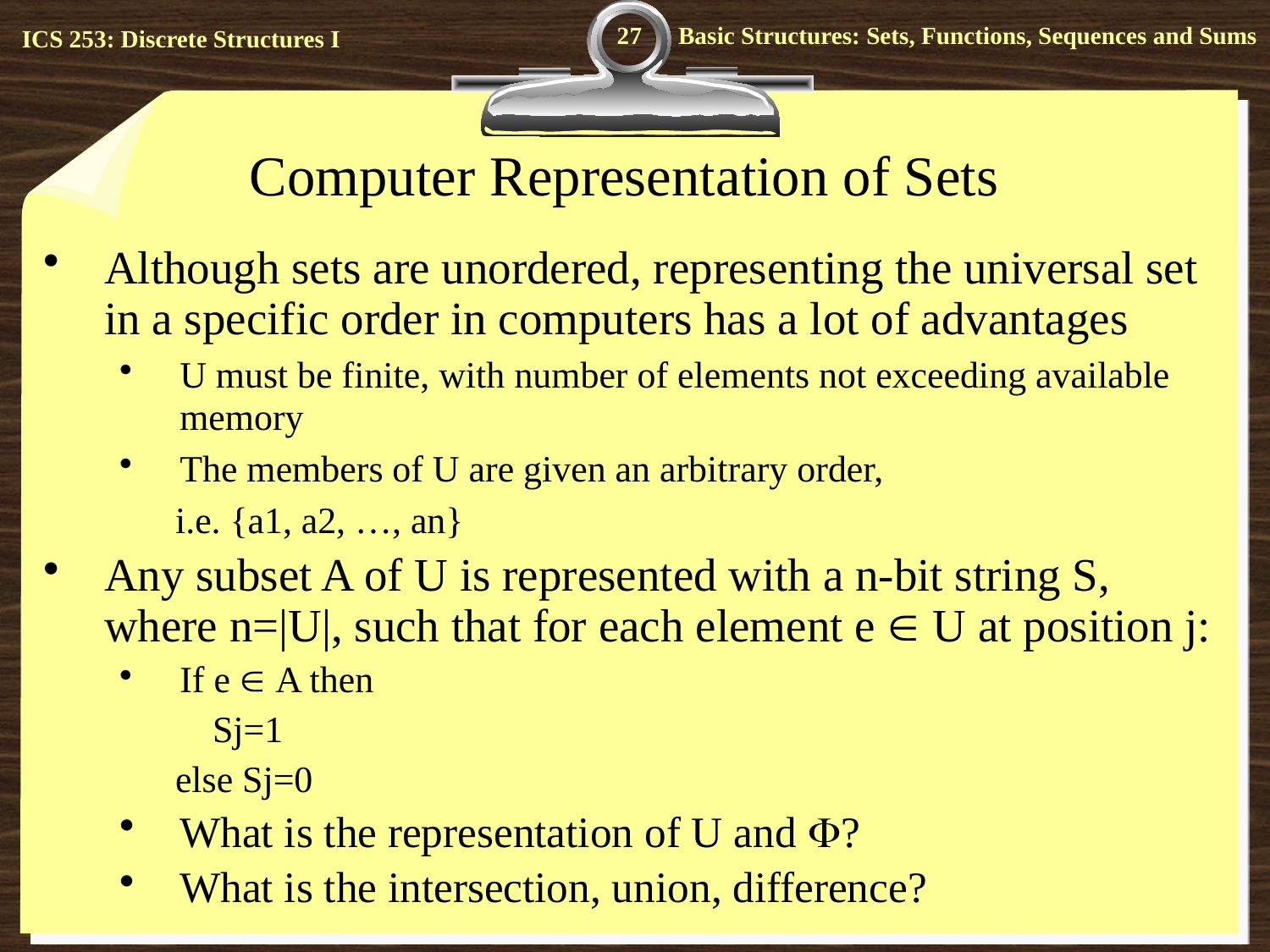

27
# Computer Representation of Sets
Although sets are unordered, representing the universal set in a specific order in computers has a lot of advantages
U must be finite, with number of elements not exceeding available memory
The members of U are given an arbitrary order,
      i.e. {a1, a2, …, an}
Any subset A of U is represented with a n-bit string S, where n=|U|, such that for each element e ∈ U at position j:
If e ∈ A then
          Sj=1
      else Sj=0
What is the representation of U and Φ?
What is the intersection, union, difference?